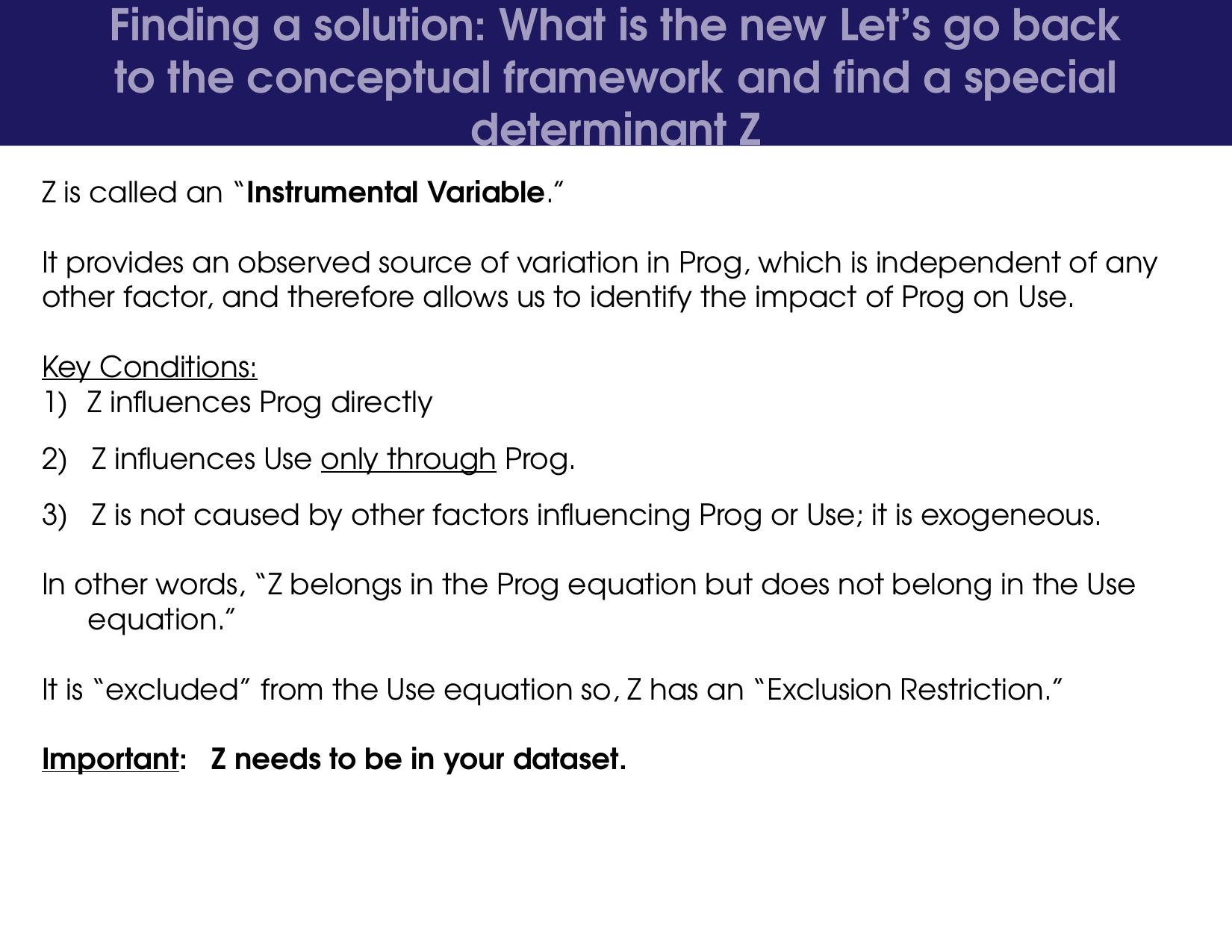

Finding a solution: What is the new Let’s go back to the conceptual framework and find a special determinant Z
Z is called an “Instrumental Variable.”

It provides an observed source of variation in Prog, which is independent of any other factor, and therefore allows us to identify the impact of Prog on Use.

Key Conditions:
Z influences Prog directly

2)   Z influences Use only through Prog.

3)   Z is not caused by other factors influencing Prog or Use; it is exogeneous.

In other words, “Z belongs in the Prog equation but does not belong in the Use equation.”

It is “excluded” from the Use equation so, Z has an “Exclusion Restriction.”

Important:   Z needs to be in your dataset.